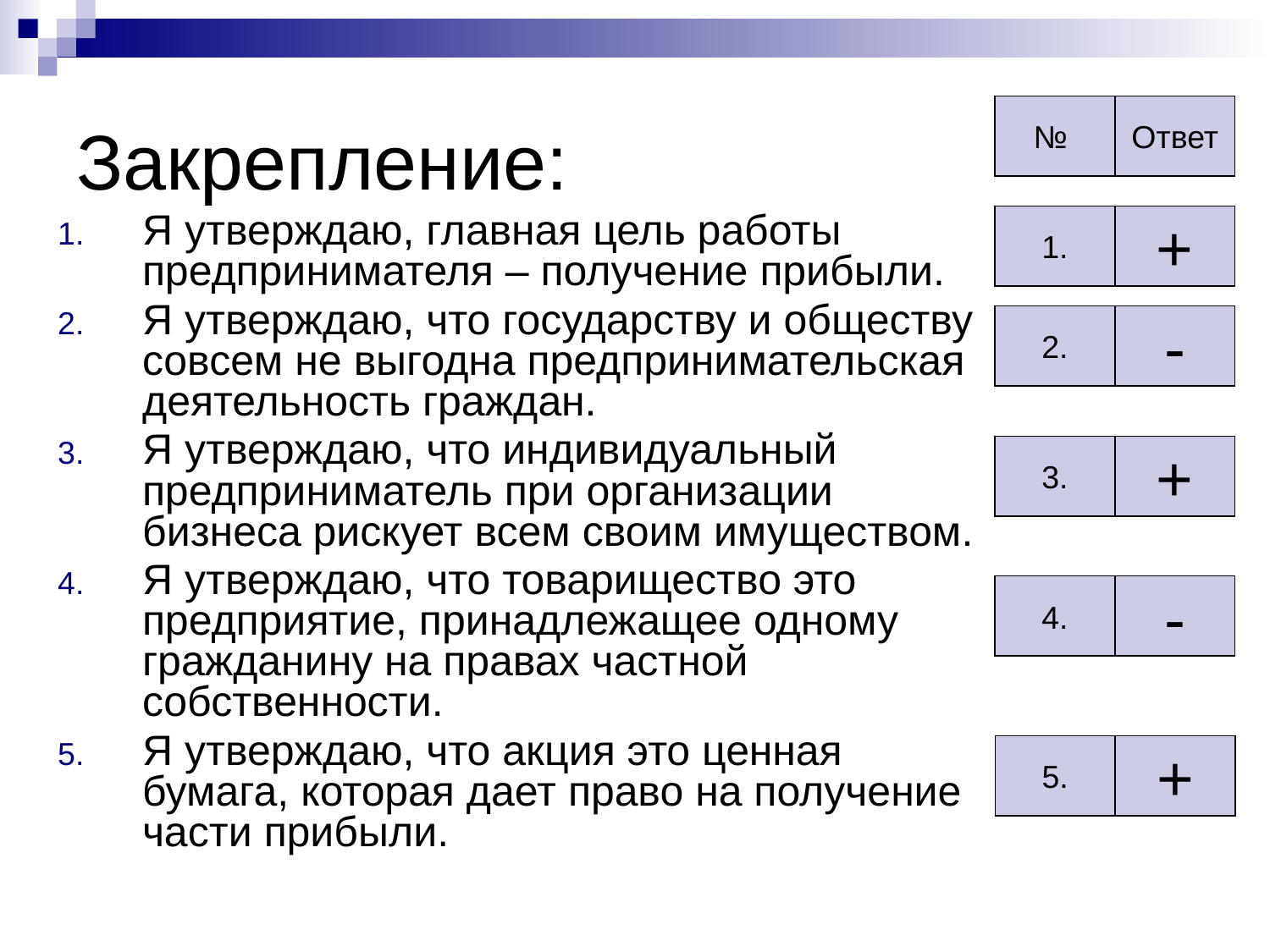

# Закрепление:
№
Ответ
Я утверждаю, главная цель работы предпринимателя – получение прибыли.
Я утверждаю, что государству и обществу совсем не выгодна предпринимательская деятельность граждан.
Я утверждаю, что индивидуальный предприниматель при организации бизнеса рискует всем своим имуществом.
Я утверждаю, что товарищество это предприятие, принадлежащее одному гражданину на правах частной собственности.
Я утверждаю, что акция это ценная бумага, которая дает право на получение части прибыли.

1.
+
2.
-
3.
+
4.
-
5.
+